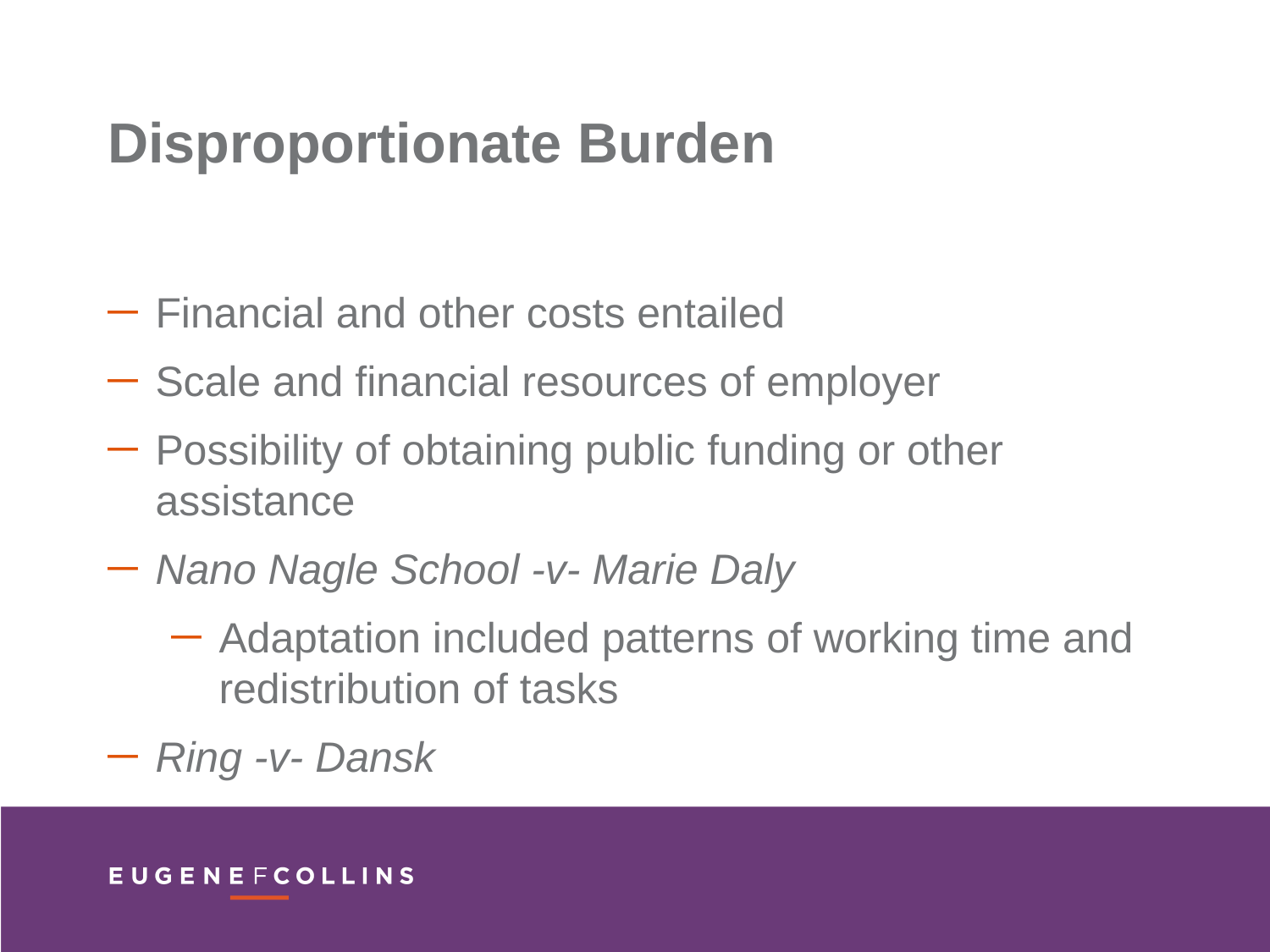

Disproportionate Burden
Financial and other costs entailed
Scale and financial resources of employer
Possibility of obtaining public funding or other assistance
Nano Nagle School -v- Marie Daly
Adaptation included patterns of working time and redistribution of tasks
Ring -v- Dansk